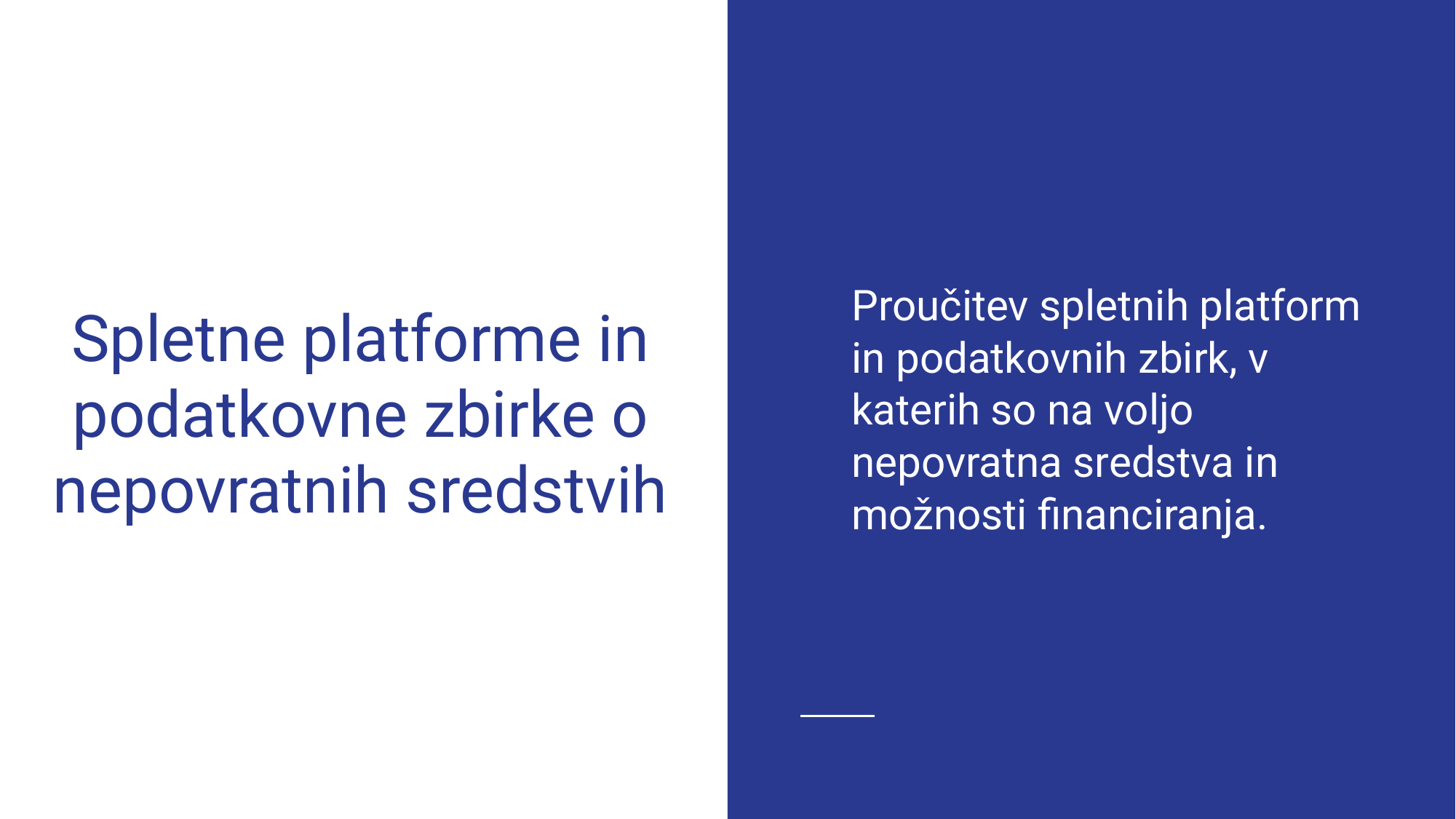

Proučitev spletnih platform in podatkovnih zbirk, v katerih so na voljo nepovratna sredstva in možnosti financiranja.
# Spletne platforme in podatkovne zbirke o nepovratnih sredstvih